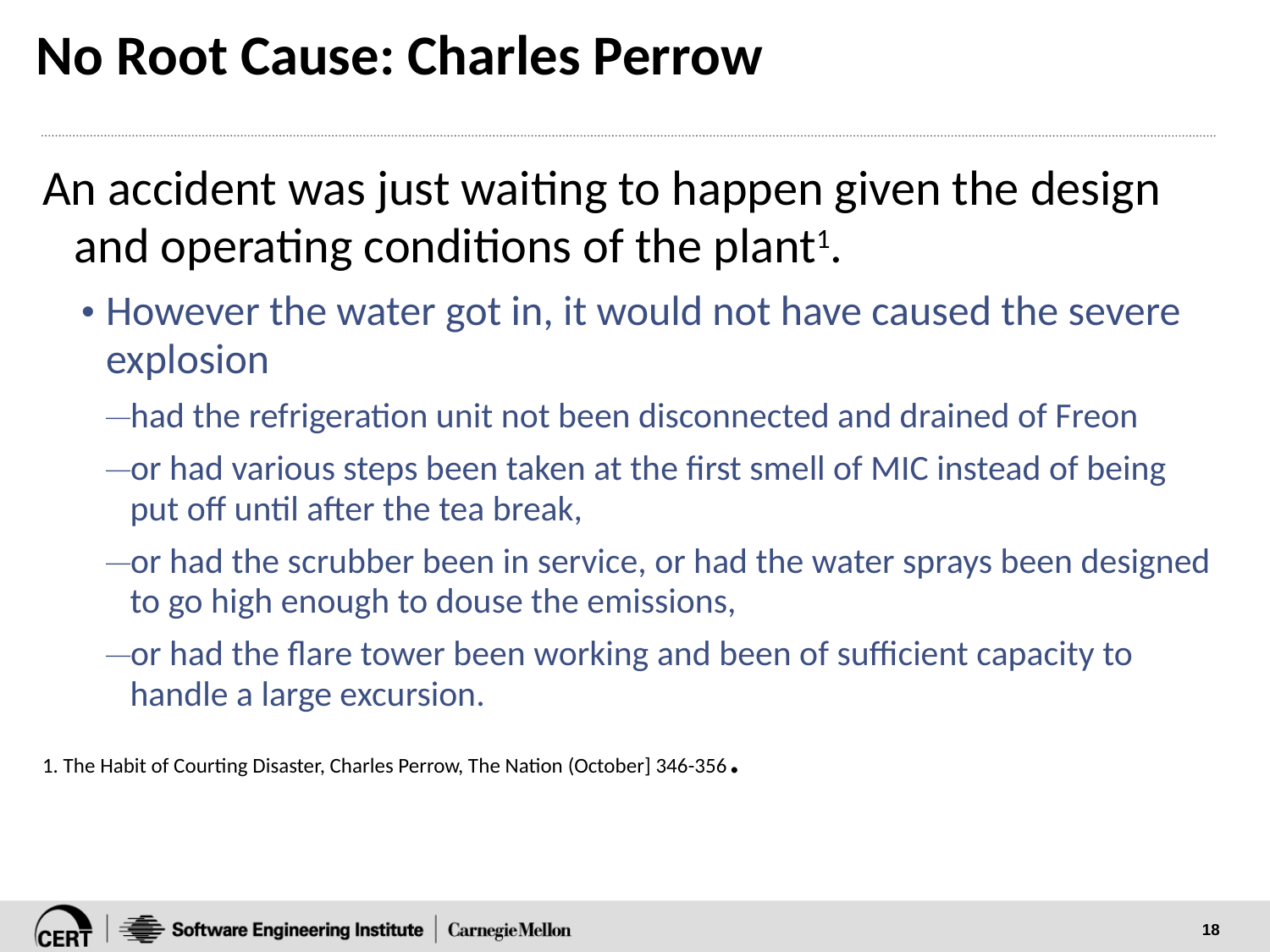

# No Root Cause: Charles Perrow
An accident was just waiting to happen given the design and operating conditions of the plant1.
However the water got in, it would not have caused the severe explosion
had the refrigeration unit not been disconnected and drained of Freon
or had various steps been taken at the first smell of MIC instead of being put off until after the tea break,
or had the scrubber been in service, or had the water sprays been designed to go high enough to douse the emissions,
or had the flare tower been working and been of sufficient capacity to handle a large excursion.
1. The Habit of Courting Disaster, Charles Perrow, The Nation (October] 346-356.